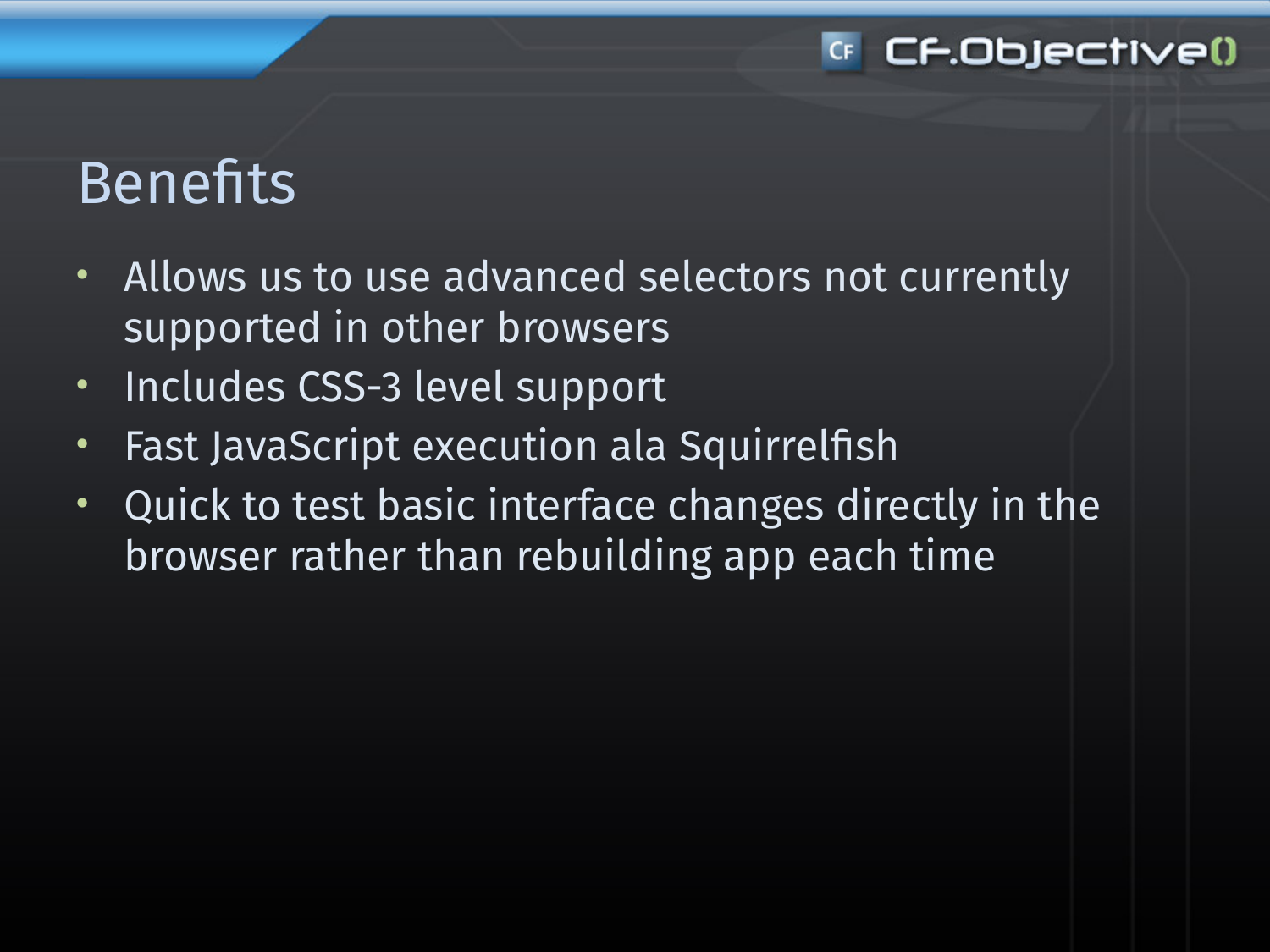

Benefits
Allows us to use advanced selectors not currently supported in other browsers
Includes CSS-3 level support
Fast JavaScript execution ala Squirrelfish
Quick to test basic interface changes directly in the browser rather than rebuilding app each time